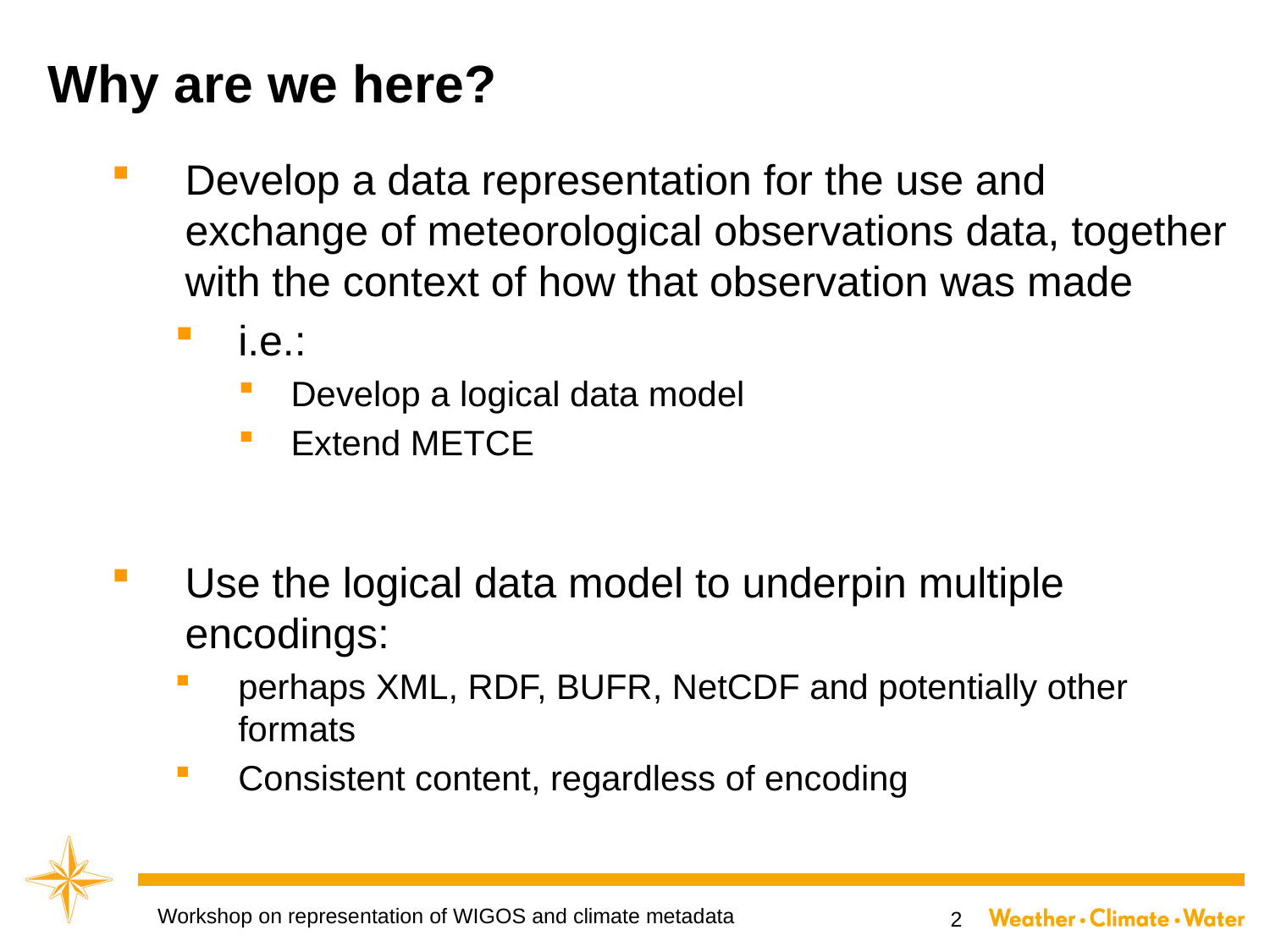

Why are we here?
Develop a data representation for the use and exchange of meteorological observations data, together with the context of how that observation was made
i.e.:
Develop a logical data model
Extend METCE

Use the logical data model to underpin multiple encodings:
perhaps XML, RDF, BUFR, NetCDF and potentially other formats
Consistent content, regardless of encoding
Workshop on representation of WIGOS and climate metadata
2